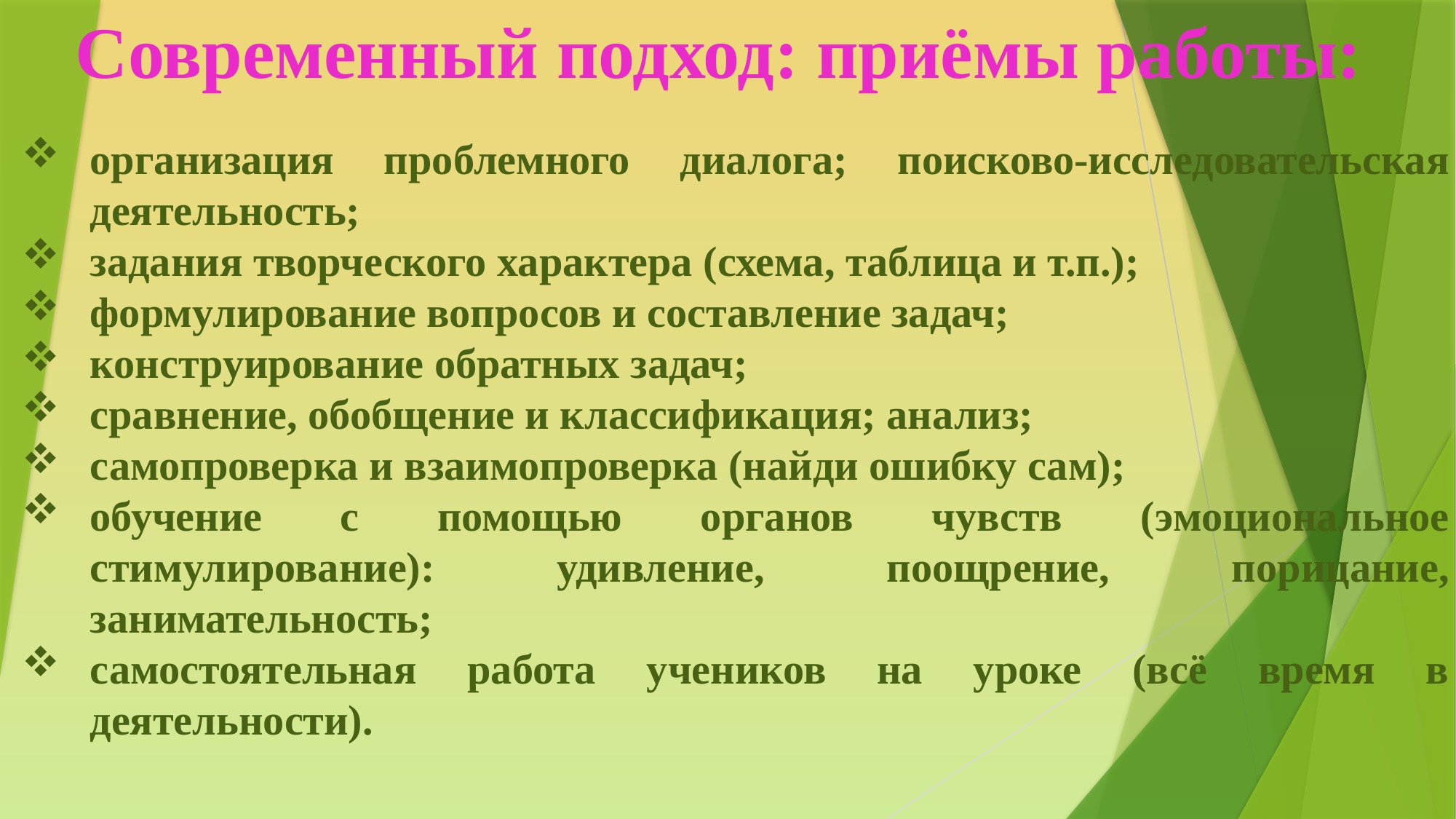

Современный подход: приёмы работы:
организация проблемного диалога; поисково-исследовательская деятельность;
задания творческого характера (схема, таблица и т.п.);
формулирование вопросов и составление задач;
конструирование обратных задач;
сравнение, обобщение и классификация; анализ;
самопроверка и взаимопроверка (найди ошибку сам);
обучение с помощью органов чувств (эмоциональное стимулирование): удивление, поощрение, порицание, занимательность;
самостоятельная работа учеников на уроке (всё время в деятельности).